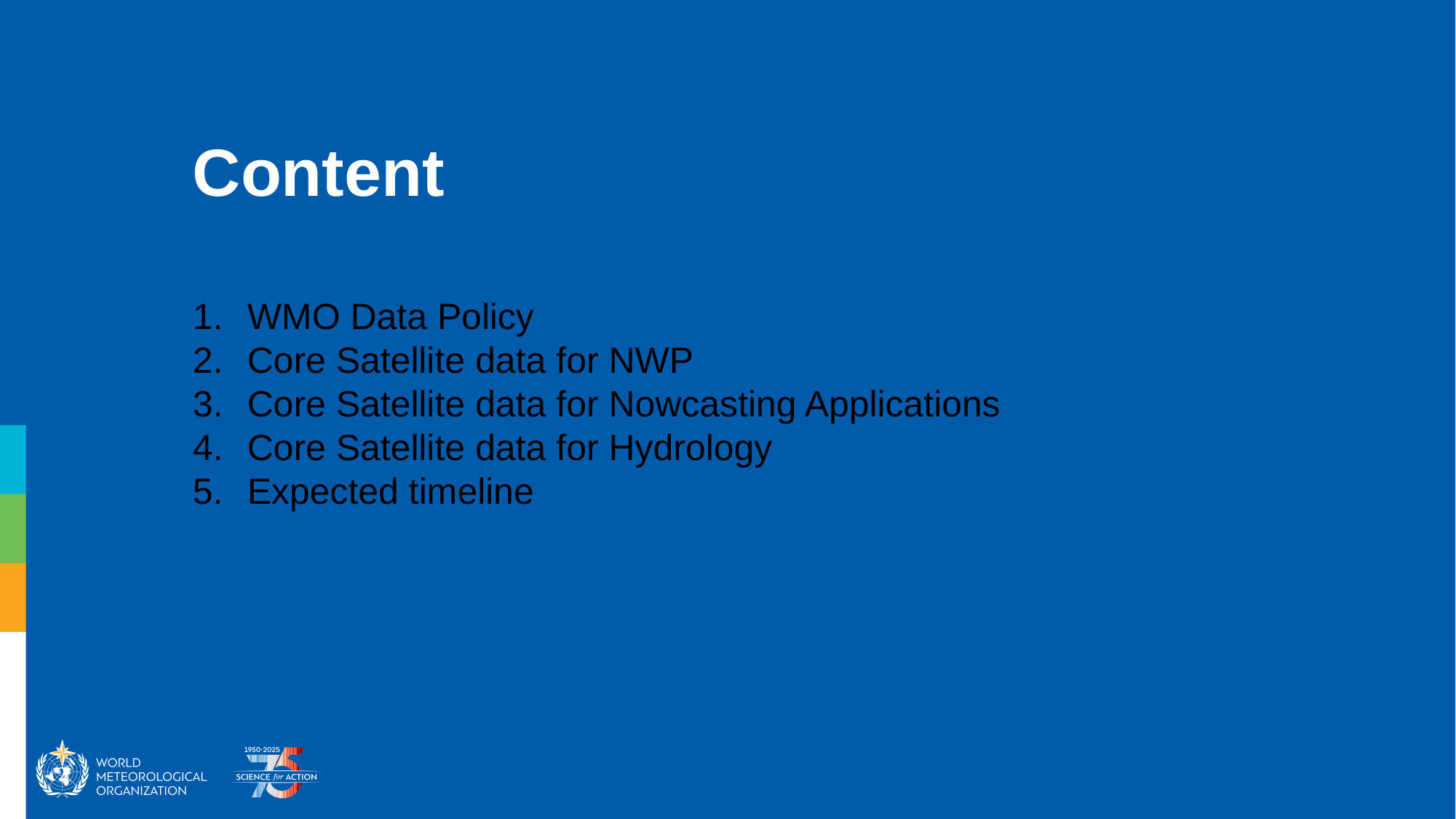

# Content

WMO Data Policy
Core Satellite data for NWP
Core Satellite data for Nowcasting Applications
Core Satellite data for Hydrology
Expected timeline